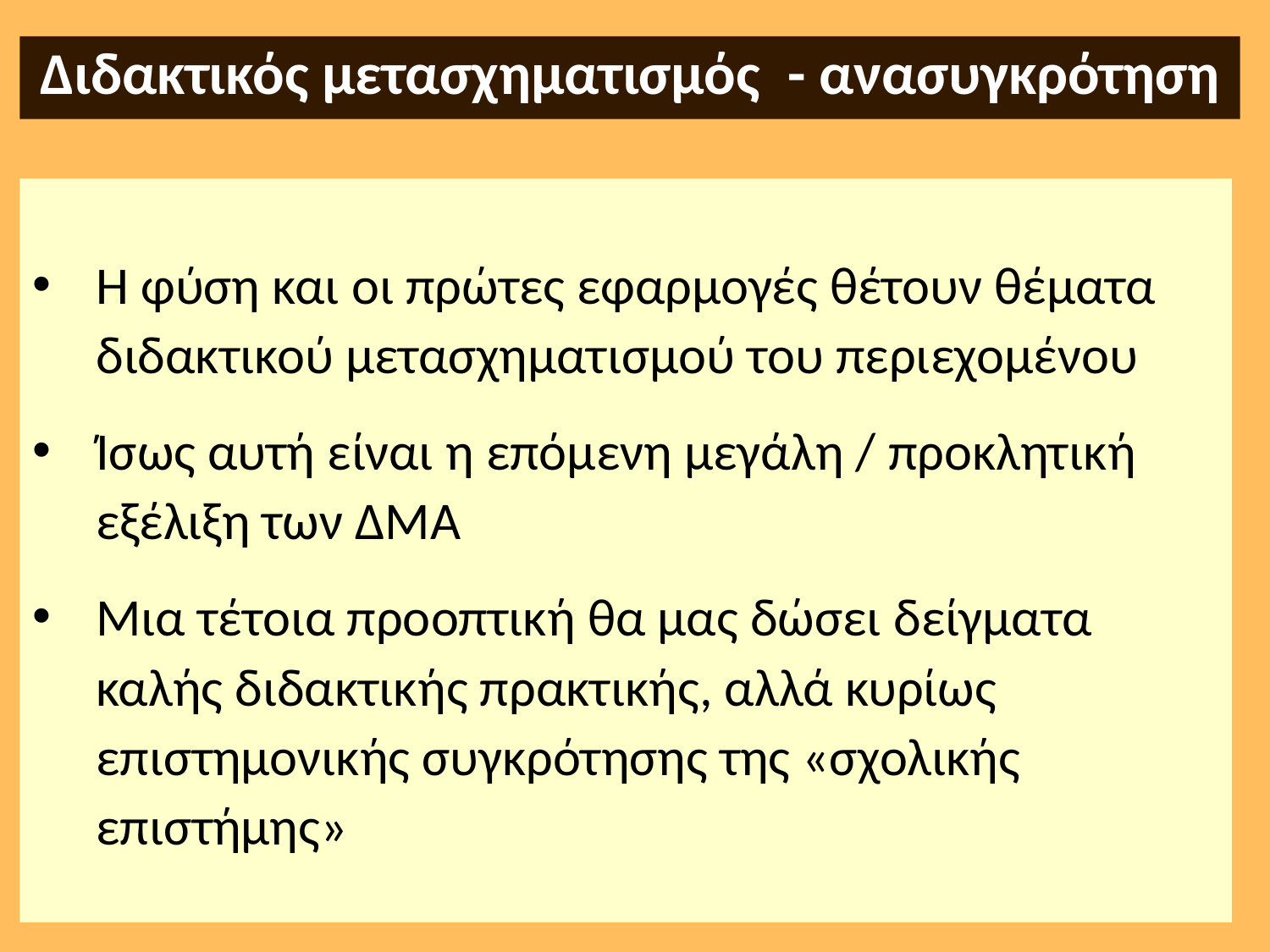

Διδακτικός μετασχηματισμός  - ανασυγκρότηση
Η φύση και οι πρώτες εφαρμογές θέτουν θέματα διδακτικού μετασχηματισμού του περιεχομένου
Ίσως αυτή είναι η επόμενη μεγάλη / προκλητική εξέλιξη των ΔΜΑ
Μια τέτοια προοπτική θα μας δώσει δείγματα καλής διδακτικής πρακτικής, αλλά κυρίως επιστημονικής συγκρότησης της «σχολικής επιστήμης»